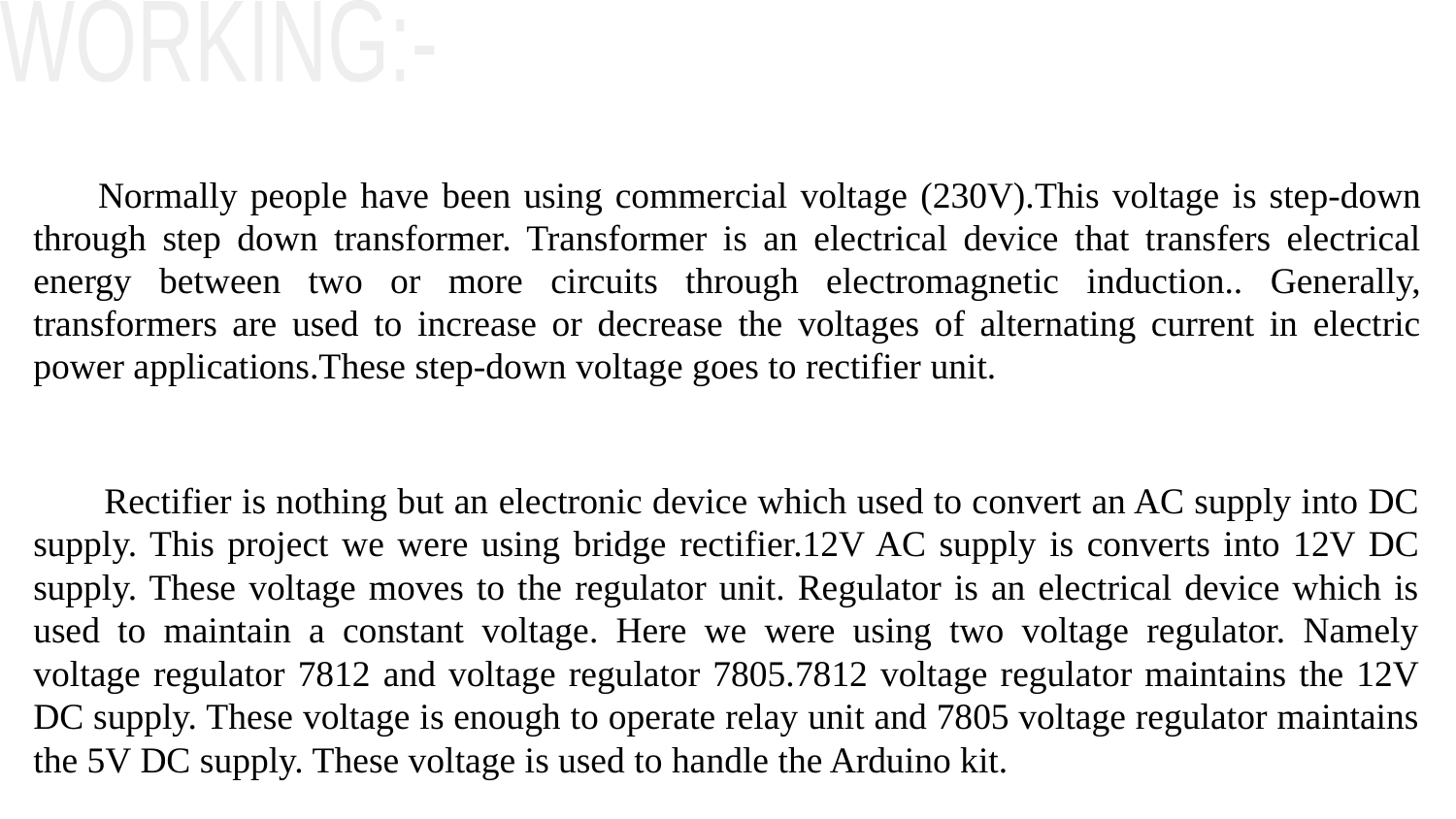

WORKING:-
Normally people have been using commercial voltage (230V).This voltage is step-down through step down transformer. Transformer is an electrical device that transfers electrical energy between two or more circuits through electromagnetic induction.. Generally, transformers are used to increase or decrease the voltages of alternating current in electric power applications.These step-down voltage goes to rectifier unit.

Rectifier is nothing but an electronic device which used to convert an AC supply into DC supply. This project we were using bridge rectifier.12V AC supply is converts into 12V DC supply. These voltage moves to the regulator unit. Regulator is an electrical device which is used to maintain a constant voltage. Here we were using two voltage regulator. Namely voltage regulator 7812 and voltage regulator 7805.7812 voltage regulator maintains the 12V DC supply. These voltage is enough to operate relay unit and 7805 voltage regulator maintains the 5V DC supply. These voltage is used to handle the Arduino kit.